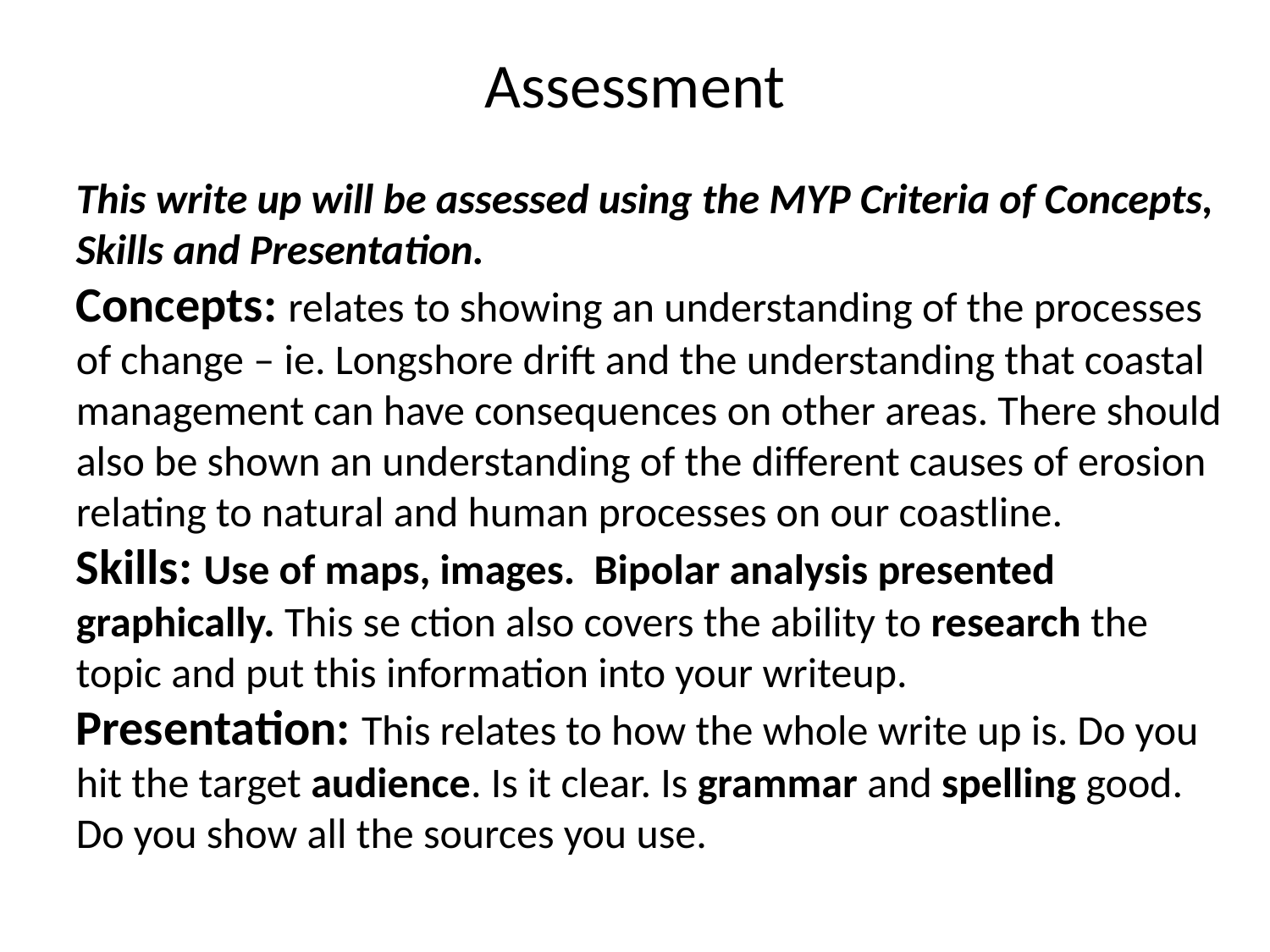

# Assessment

This write up will be assessed using the MYP Criteria of Concepts, Skills and Presentation.
Concepts: relates to showing an understanding of the processes of change – ie. Longshore drift and the understanding that coastal management can have consequences on other areas. There should also be shown an understanding of the different causes of erosion relating to natural and human processes on our coastline.
Skills: Use of maps, images.  Bipolar analysis presented graphically. This se ction also covers the ability to research the topic and put this information into your writeup.
Presentation: This relates to how the whole write up is. Do you hit the target audience. Is it clear. Is grammar and spelling good. Do you show all the sources you use.